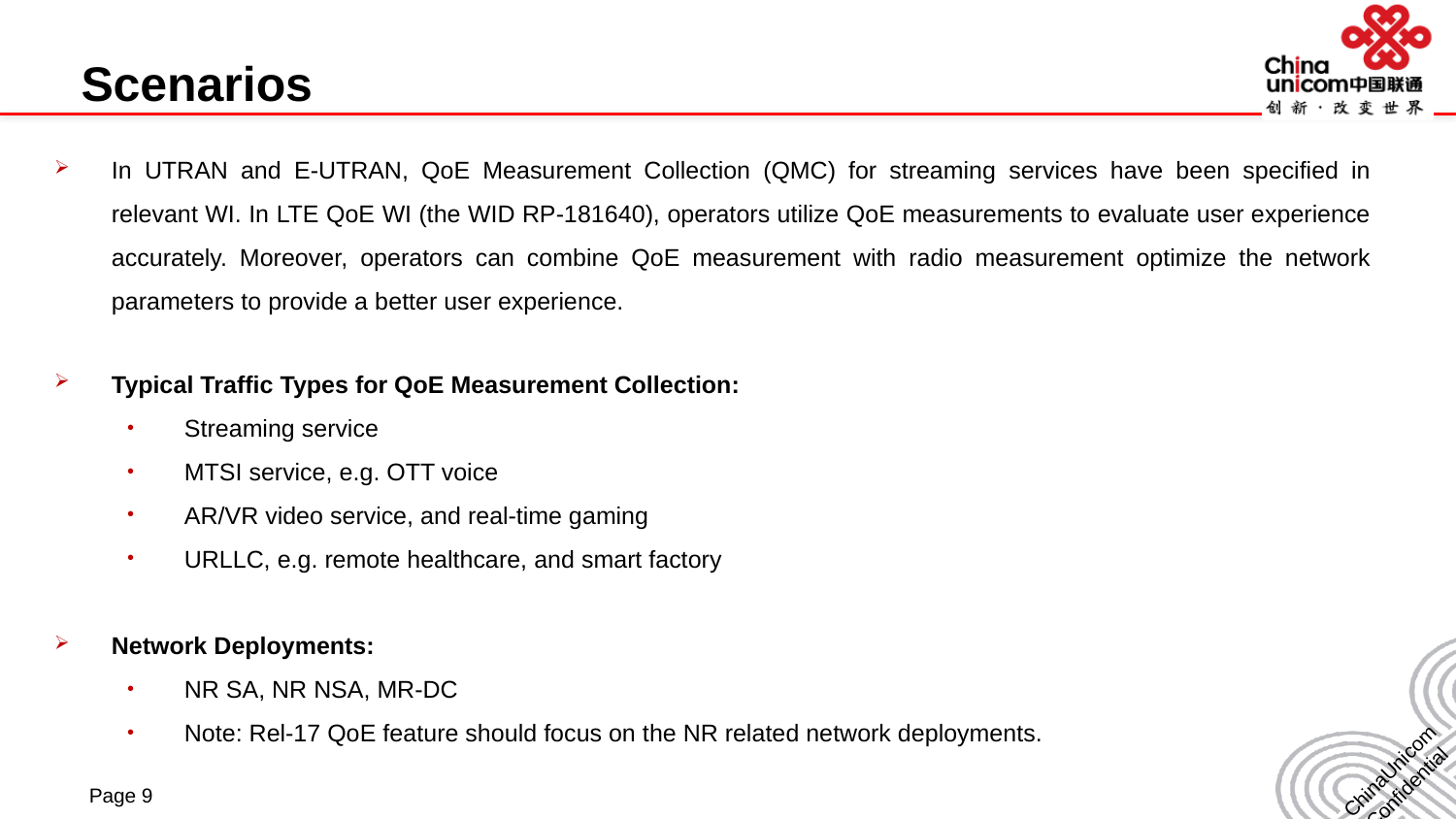

Scenarios
In UTRAN and E-UTRAN, QoE Measurement Collection (QMC) for streaming services have been specified in relevant WI. In LTE QoE WI (the WID RP-181640), operators utilize QoE measurements to evaluate user experience accurately. Moreover, operators can combine QoE measurement with radio measurement optimize the network parameters to provide a better user experience.

Typical Traffic Types for QoE Measurement Collection:
Streaming service
MTSI service, e.g. OTT voice
AR/VR video service, and real-time gaming
URLLC, e.g. remote healthcare, and smart factory

Network Deployments:
NR SA, NR NSA, MR-DC
Note: Rel-17 QoE feature should focus on the NR related network deployments.
Page 9